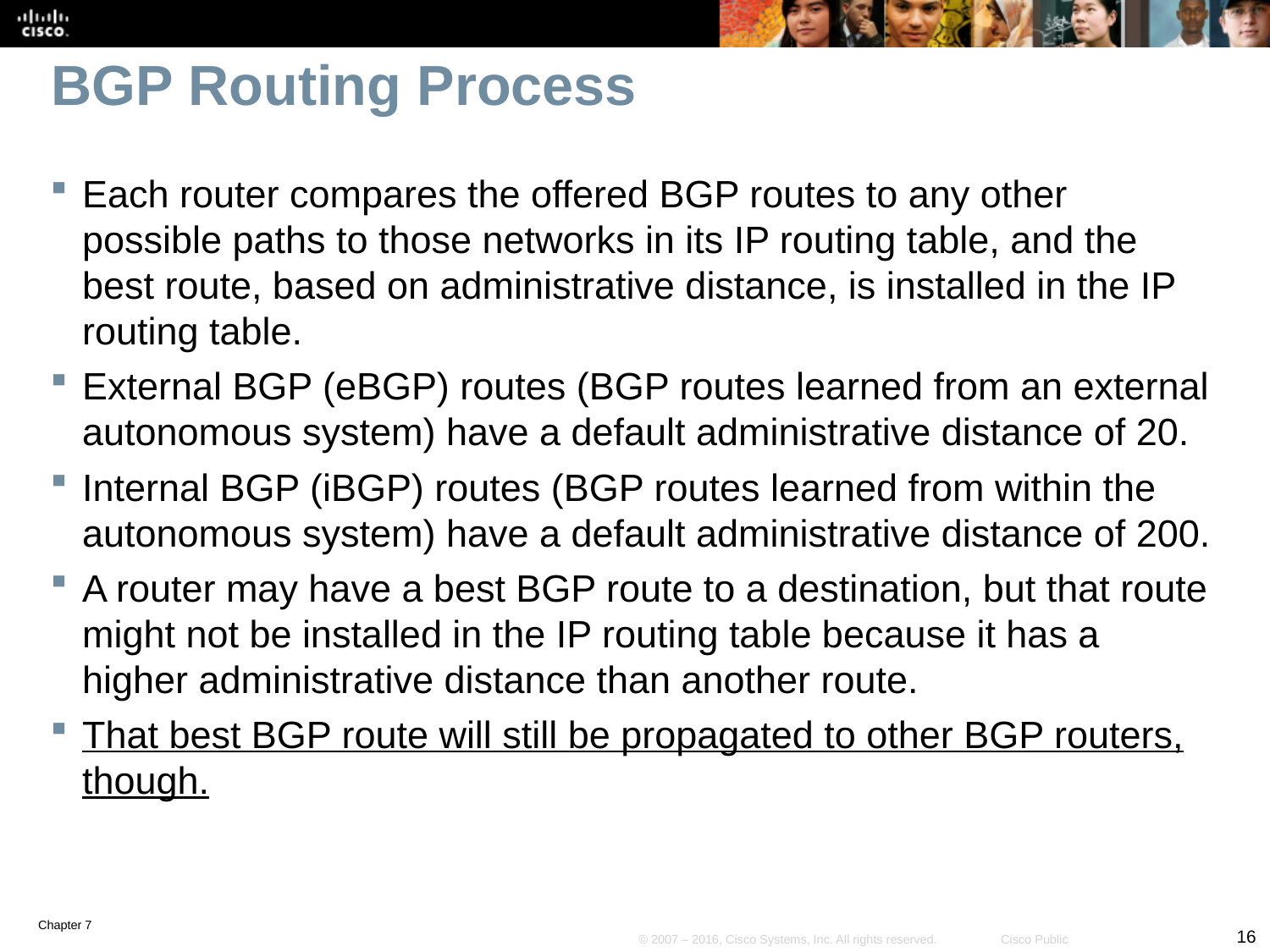

# BGP Routing Process
Each router compares the offered BGP routes to any other possible paths to those networks in its IP routing table, and the best route, based on administrative distance, is installed in the IP routing table.
External BGP (eBGP) routes (BGP routes learned from an external autonomous system) have a default administrative distance of 20.
Internal BGP (iBGP) routes (BGP routes learned from within the autonomous system) have a default administrative distance of 200.
A router may have a best BGP route to a destination, but that route might not be installed in the IP routing table because it has a higher administrative distance than another route.
That best BGP route will still be propagated to other BGP routers, though.